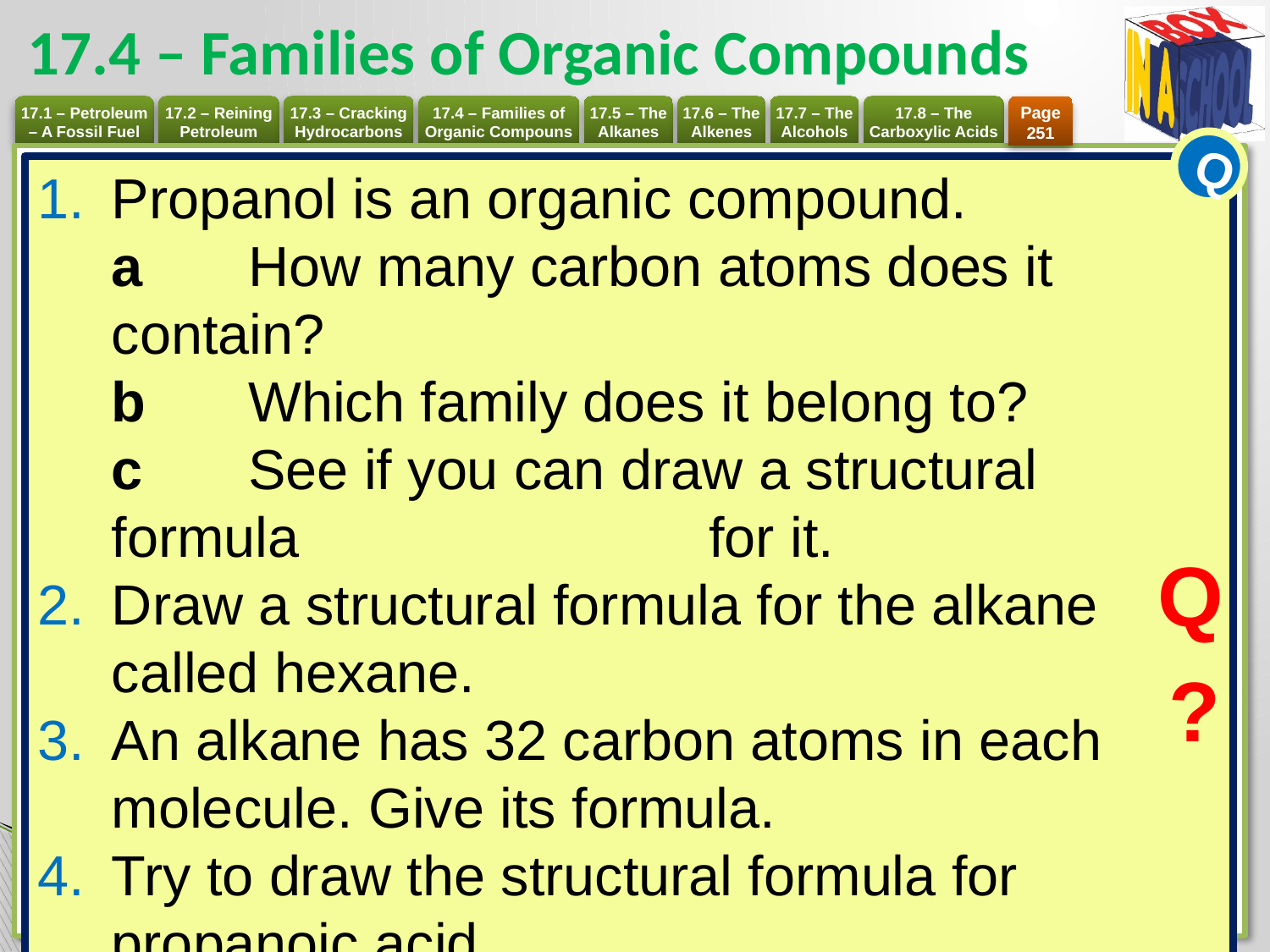

# 17.4 – Families of Organic Compounds
Page 251
Q
Propanol is an organic compound.
a 	How many carbon atoms does it contain?
b 	Which family does it belong to?
c 	See if you can draw a structural formula 	for it.
Draw a structural formula for the alkane called hexane.
An alkane has 32 carbon atoms in each molecule. Give its formula.
Try to draw the structural formula for propanoic acid.
Q
?